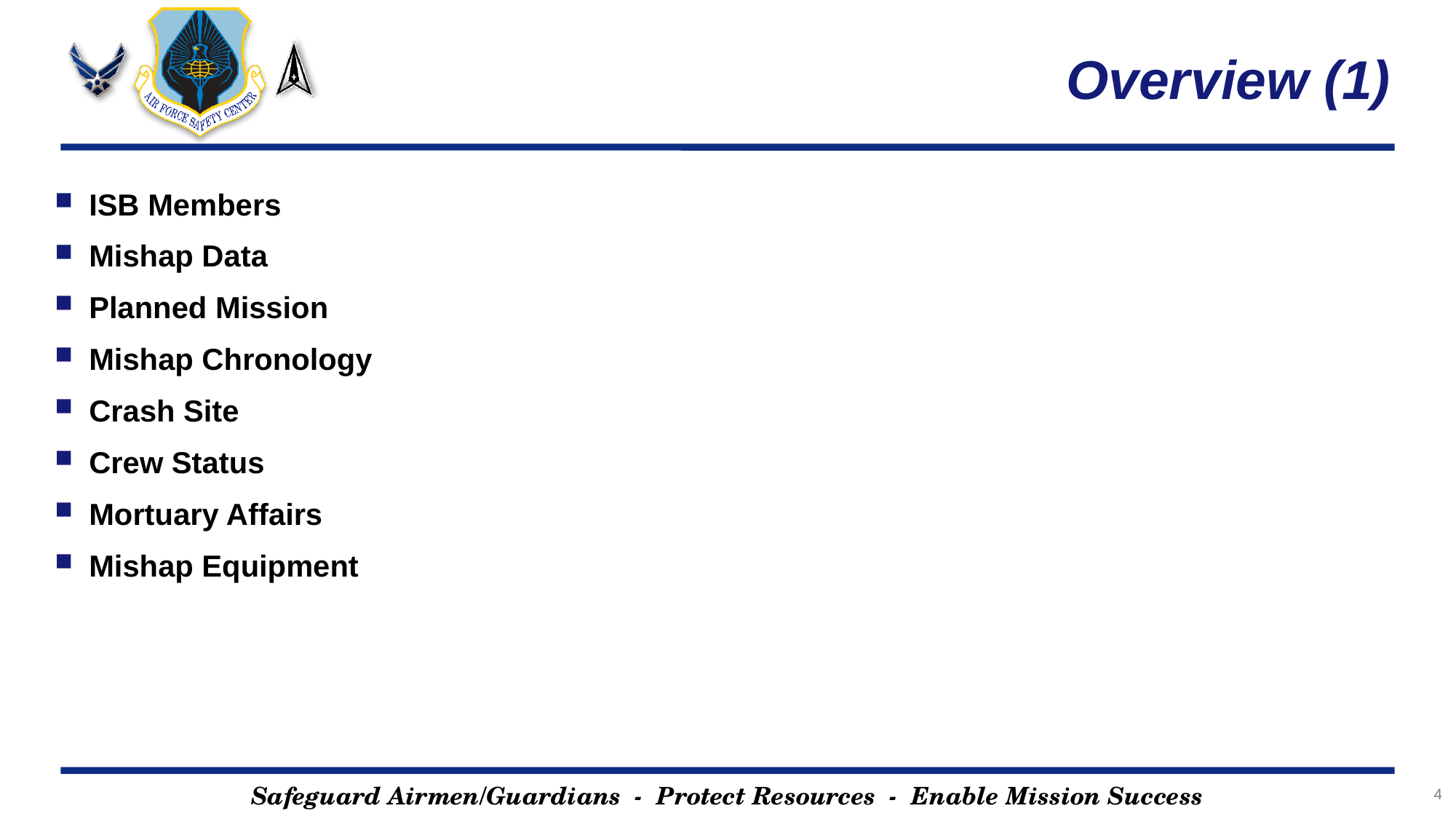

# Overview (1)
ISB Members
Mishap Data
Planned Mission
Mishap Chronology
Crash Site
Crew Status
Mortuary Affairs
Mishap Equipment
4